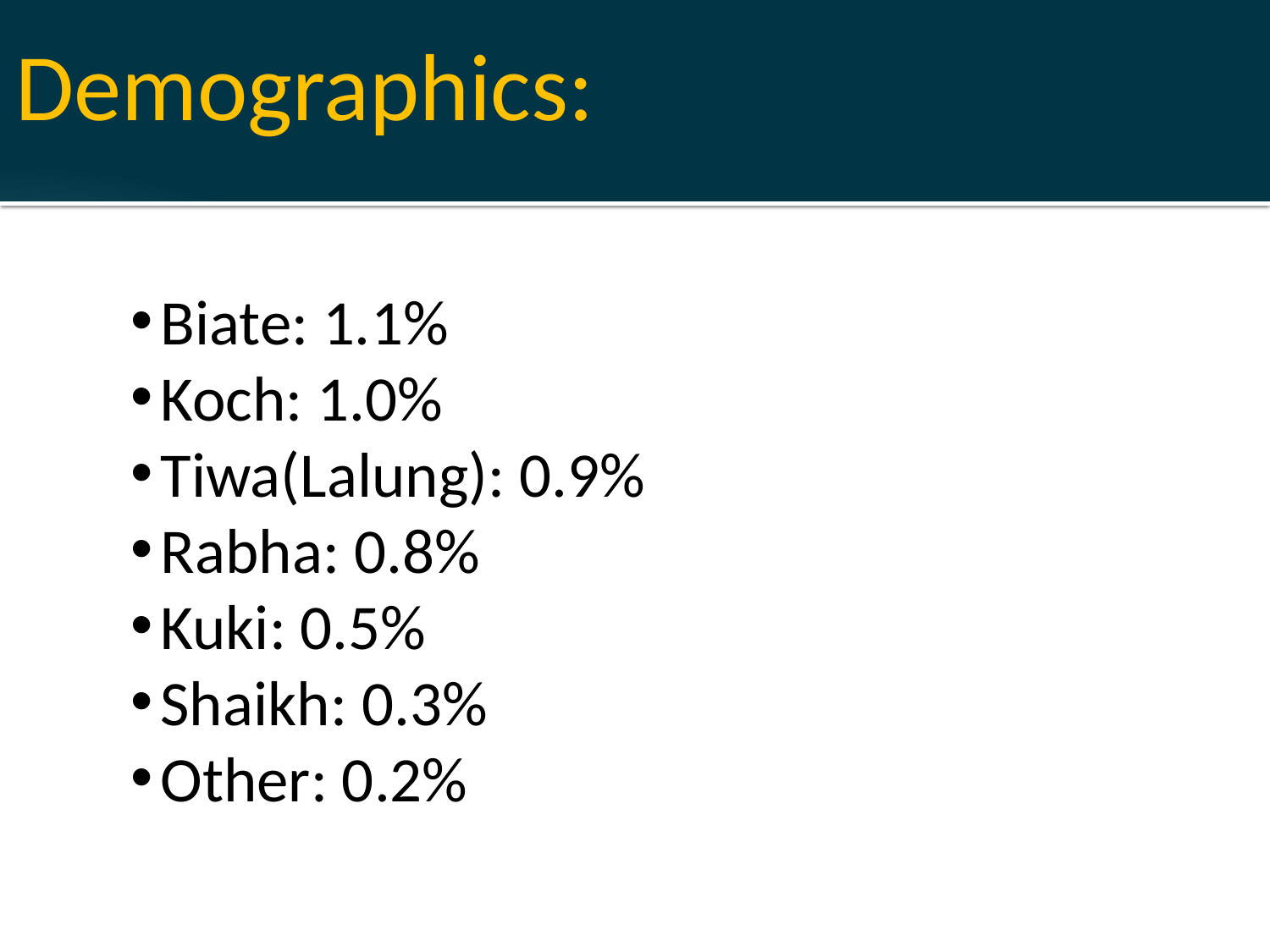

Demographics:
Biate: 1.1%
Koch: 1.0%
Tiwa(Lalung): 0.9%
Rabha: 0.8%
Kuki: 0.5%
Shaikh: 0.3%
Other: 0.2%